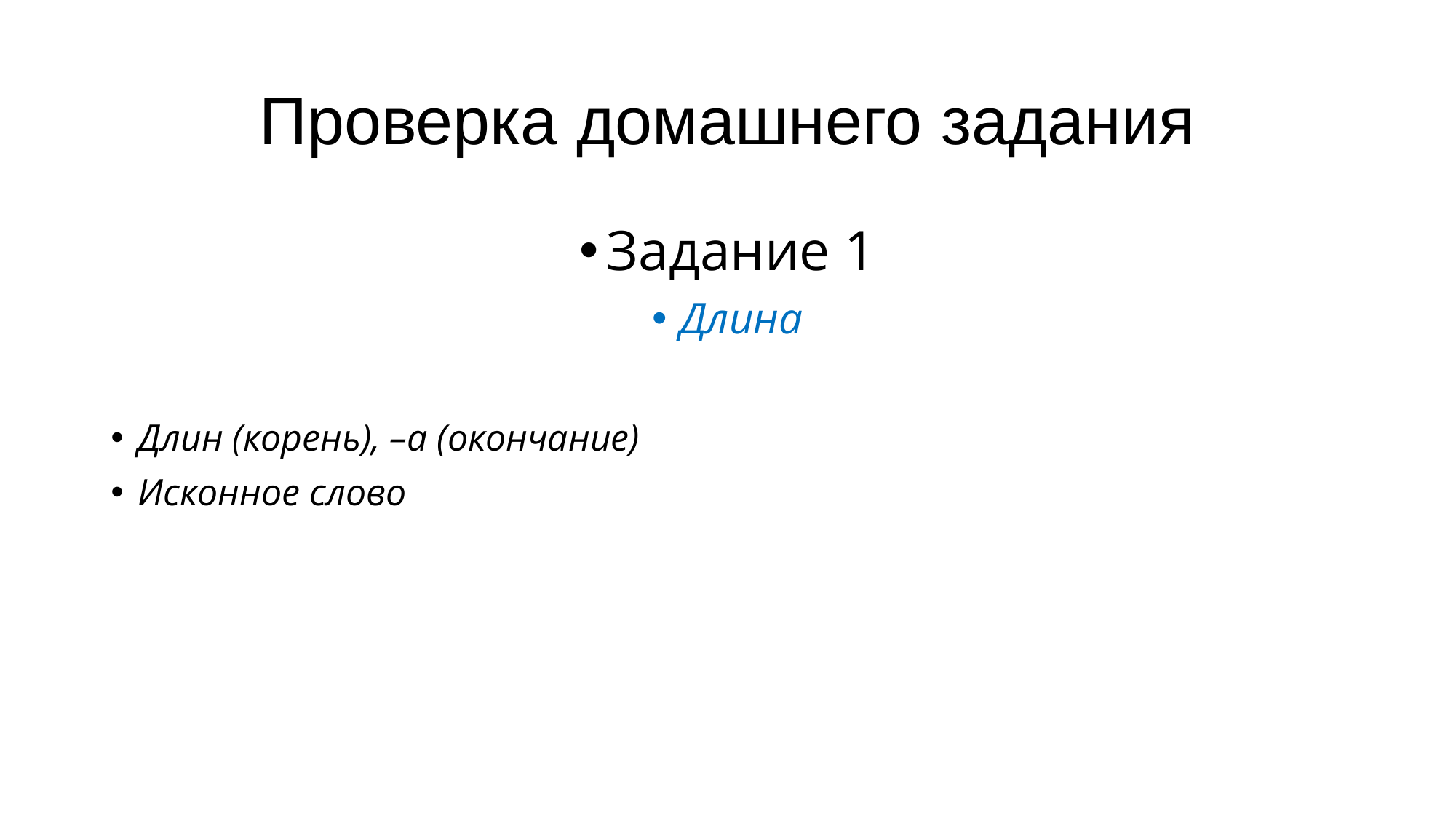

# Проверка домашнего задания
Задание 1
Длина

Длин (корень), –а (окончание)
Исконное слово